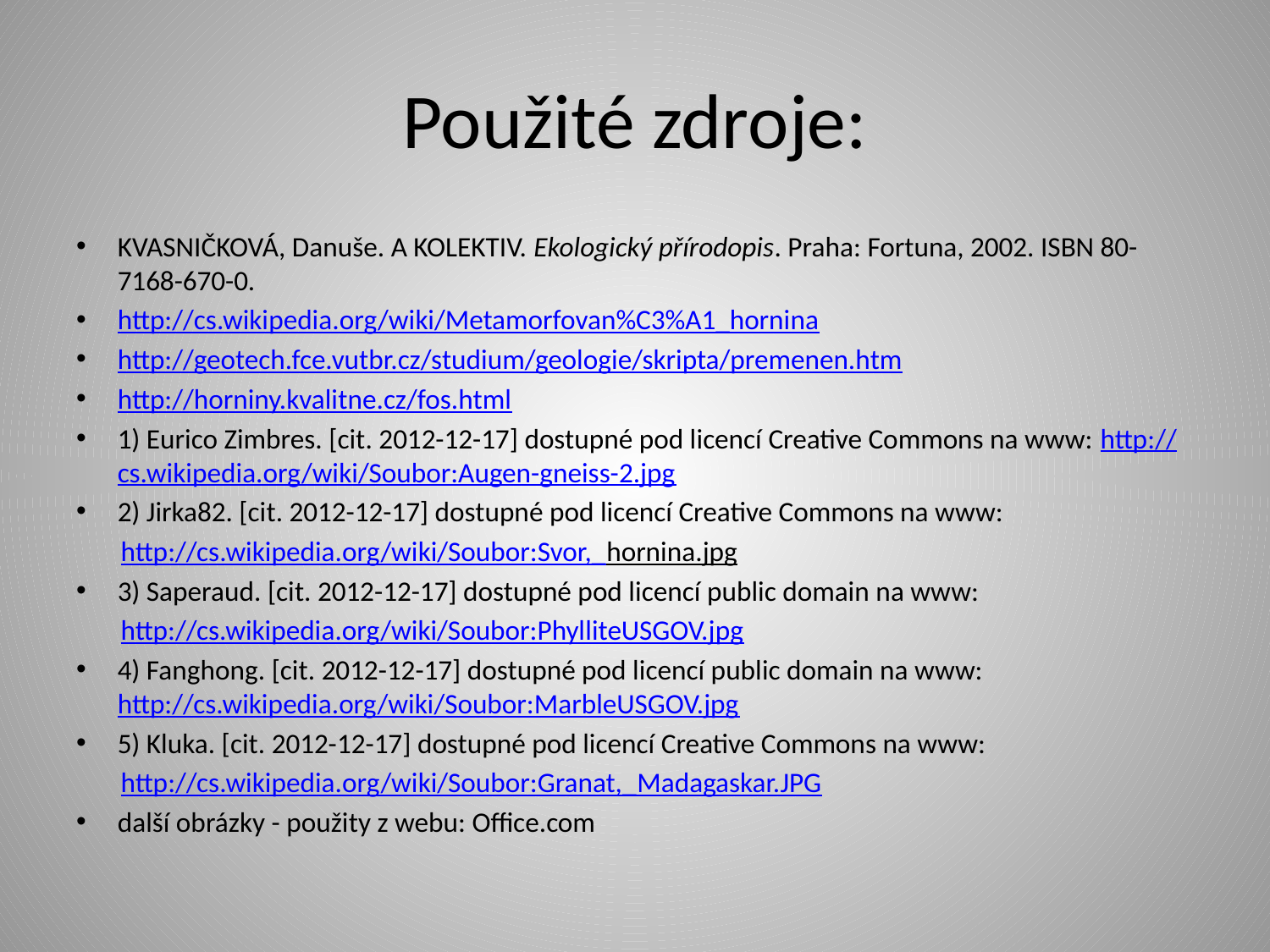

# Použité zdroje:
KVASNIČKOVÁ, Danuše. A KOLEKTIV. Ekologický přírodopis. Praha: Fortuna, 2002. ISBN 80-7168-670-0.
http://cs.wikipedia.org/wiki/Metamorfovan%C3%A1_hornina
http://geotech.fce.vutbr.cz/studium/geologie/skripta/premenen.htm
http://horniny.kvalitne.cz/fos.html
1) Eurico Zimbres. [cit. 2012-12-17] dostupné pod licencí Creative Commons na www: http://cs.wikipedia.org/wiki/Soubor:Augen-gneiss-2.jpg
2) Jirka82. [cit. 2012-12-17] dostupné pod licencí Creative Commons na www:
       http://cs.wikipedia.org/wiki/Soubor:Svor,_hornina.jpg
3) Saperaud. [cit. 2012-12-17] dostupné pod licencí public domain na www:
       http://cs.wikipedia.org/wiki/Soubor:PhylliteUSGOV.jpg
4) Fanghong. [cit. 2012-12-17] dostupné pod licencí public domain na www: http://cs.wikipedia.org/wiki/Soubor:MarbleUSGOV.jpg
5) Kluka. [cit. 2012-12-17] dostupné pod licencí Creative Commons na www:
       http://cs.wikipedia.org/wiki/Soubor:Granat,_Madagaskar.JPG
další obrázky - použity z webu: Office.com